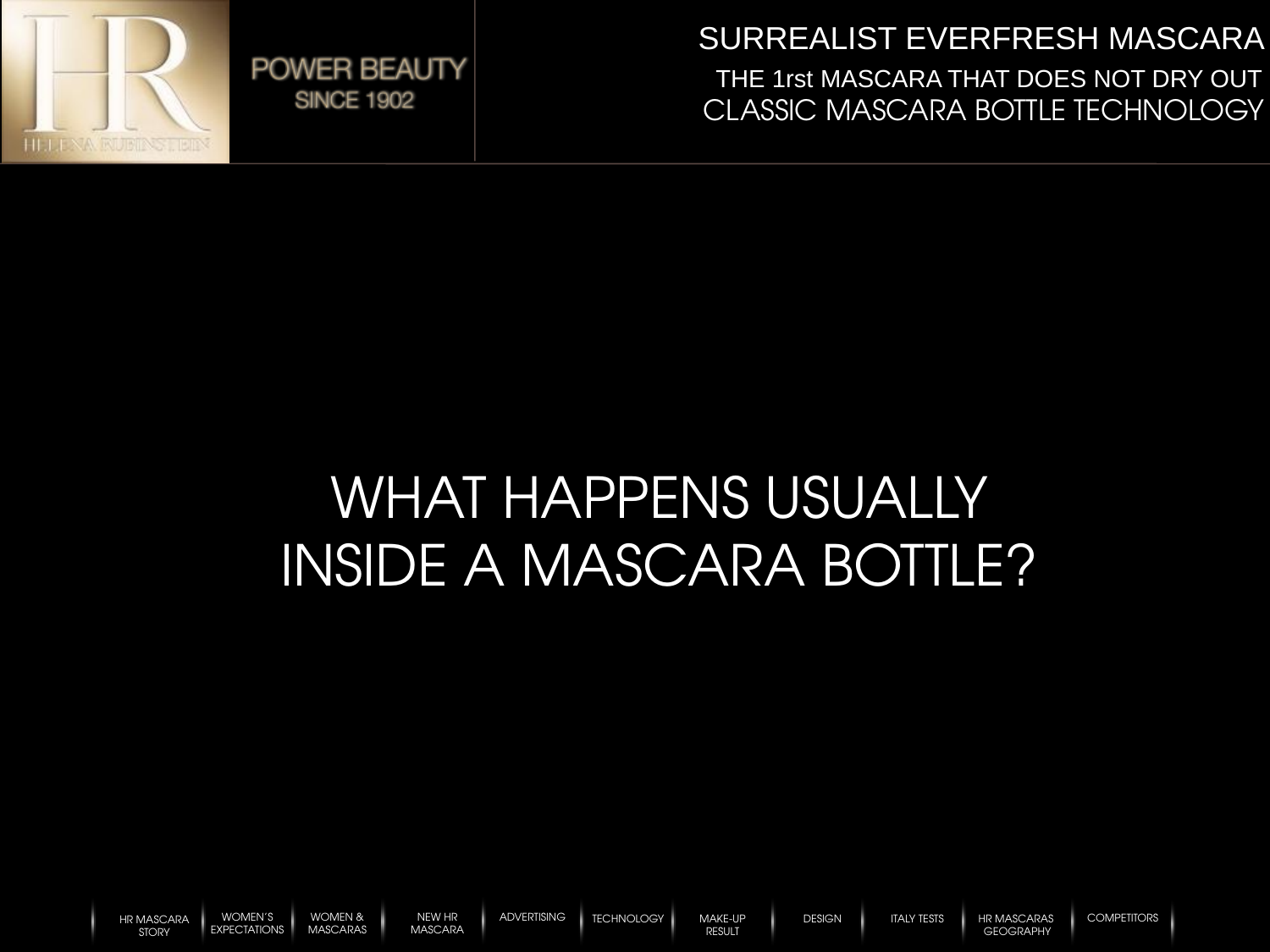

SURREALIST EVERFRESH MASCARA
THE 1rst MASCARA THAT DOES NOT DRY OUT
CLASSIC MASCARA BOTTLE TECHNOLOGY
WHAT HAPPENS USUALLY
INSIDE A MASCARA BOTTLE?